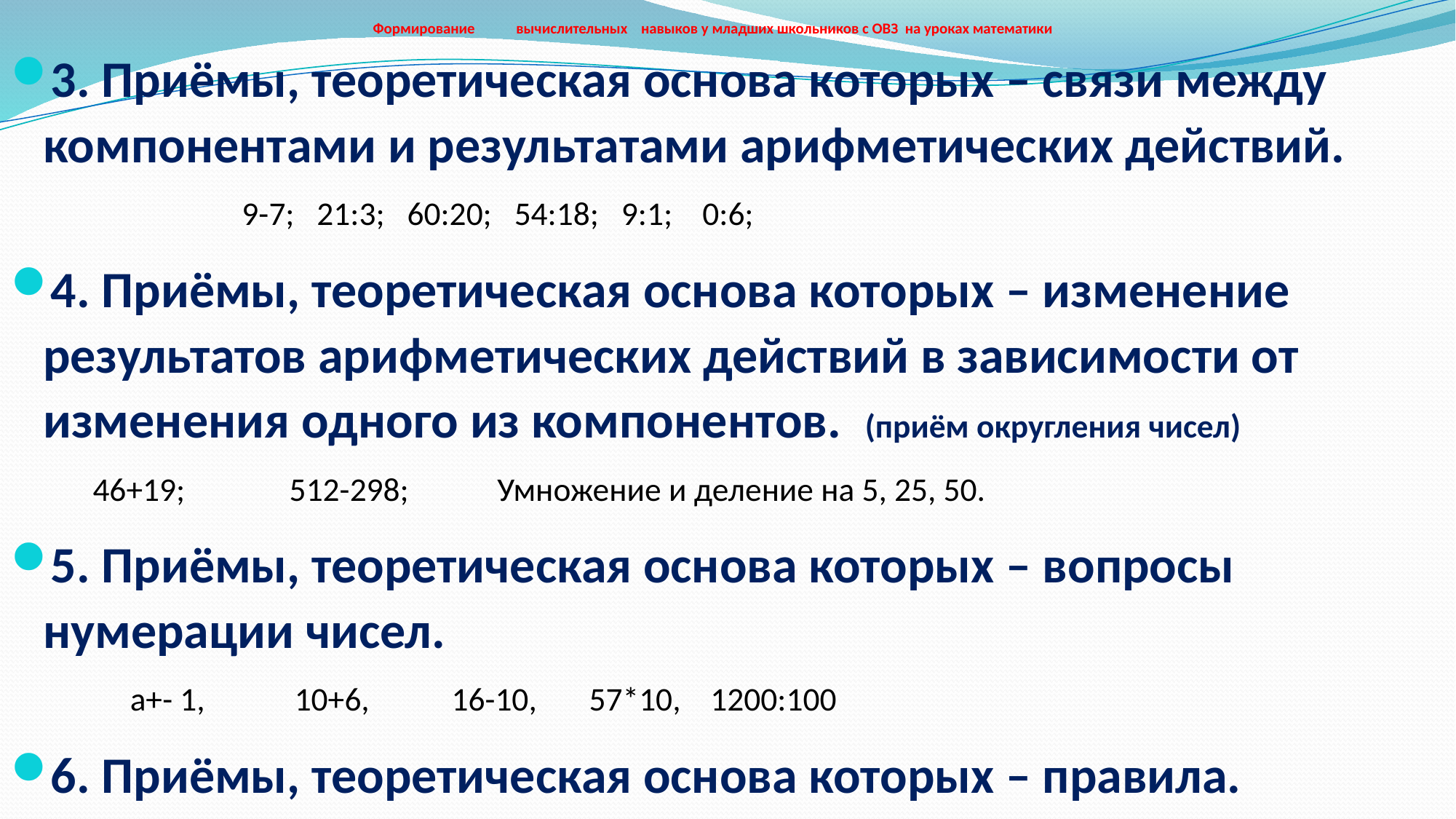

# Формирование            вычислительных    навыков у младших школьников с ОВЗ  на уроках математики
3. Приёмы, теоретическая основа которых – связи между компонентами и результатами арифметических действий.
                               9-7;   21:3;   60:20;   54:18;   9:1;    0:6;
4. Приёмы, теоретическая основа которых – изменение результатов арифметических действий в зависимости от изменения одного из компонентов.  (приём округления чисел)
           46+19;              512-298;                      Умножение и деление на 5, 25, 50.
5. Приёмы, теоретическая основа которых – вопросы нумерации чисел.
                а+- 1,            10+6,           16-10,       57*10,    1200:100
6. Приёмы, теоретическая основа которых – правила.